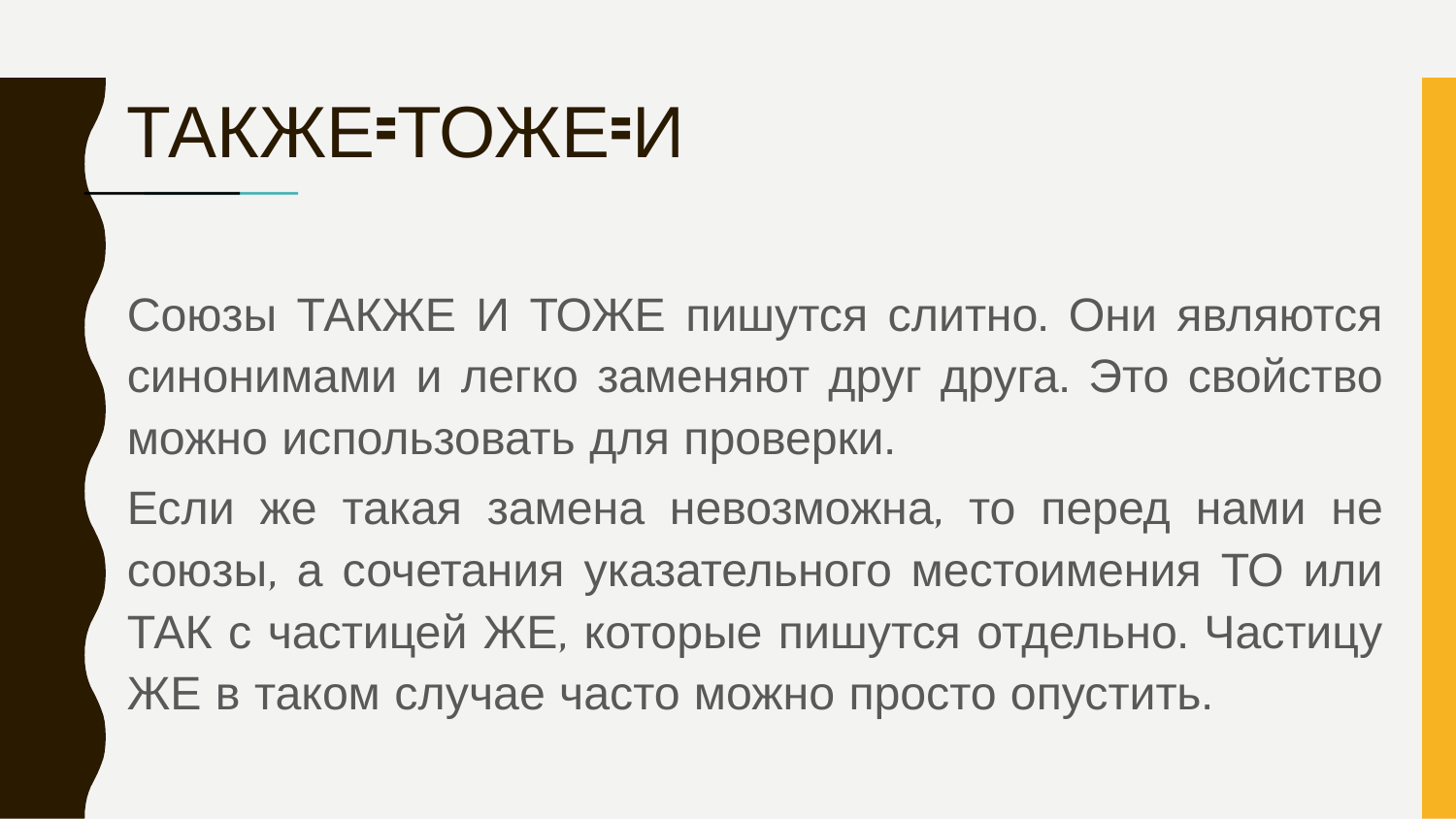

# ТАКЖЕ=ТОЖЕ=И
Союзы ТАКЖЕ И ТОЖЕ пишутся слитно. Они являются синонимами и легко заменяют друг друга. Это свойство можно использовать для проверки.
Если же такая замена невозможна, то перед нами не союзы, а сочетания указательного местоимения ТО или ТАК с частицей ЖЕ, которые пишутся отдельно. Частицу ЖЕ в таком случае часто можно просто опустить.